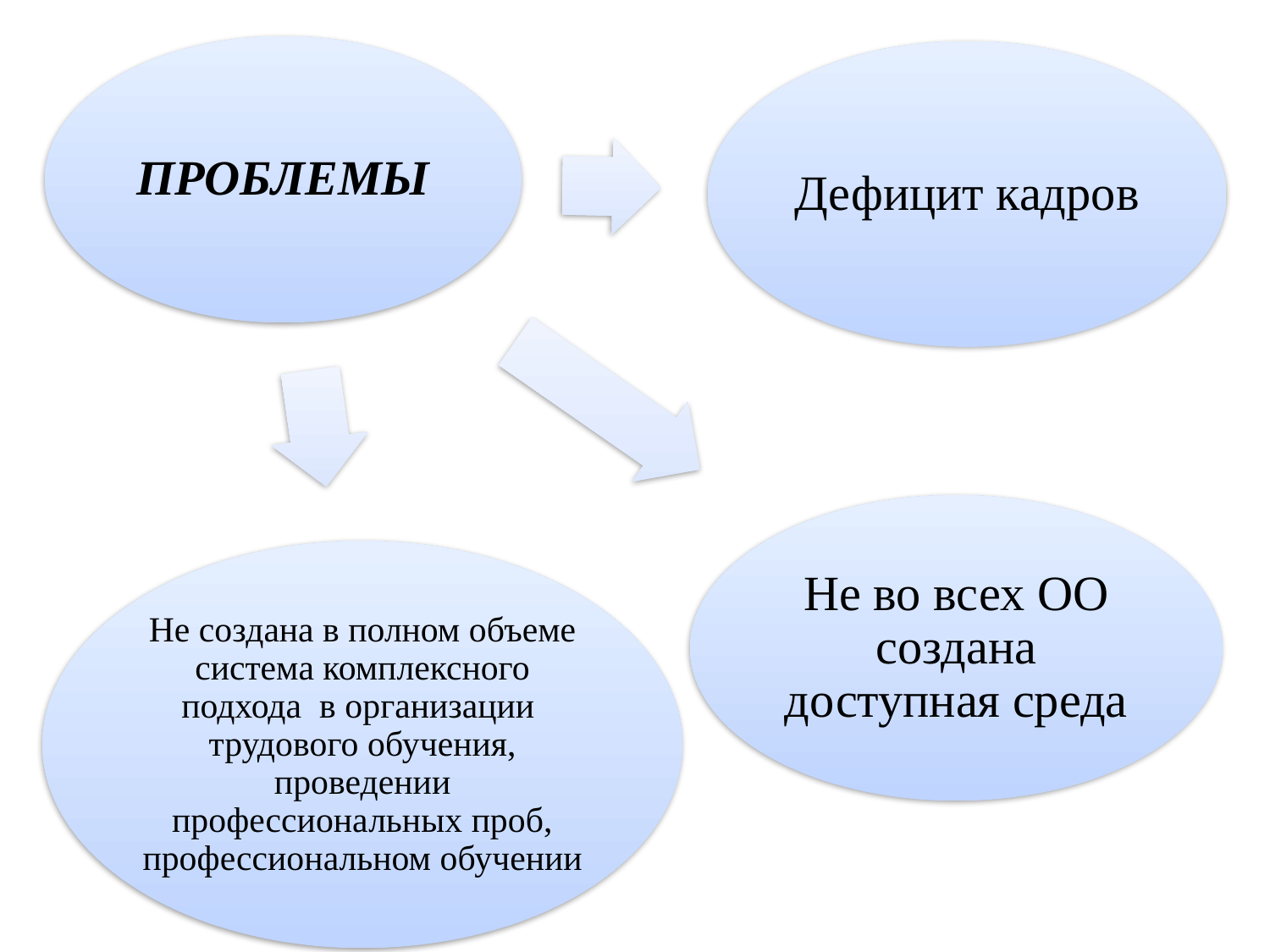

ПРОБЛЕМЫ

Дефицит кадров

Не во всех ОО создана доступная среда

Не создана в полном объеме система комплексного подхода  в организации  трудового обучения, проведении профессиональных проб, профессиональном обучении